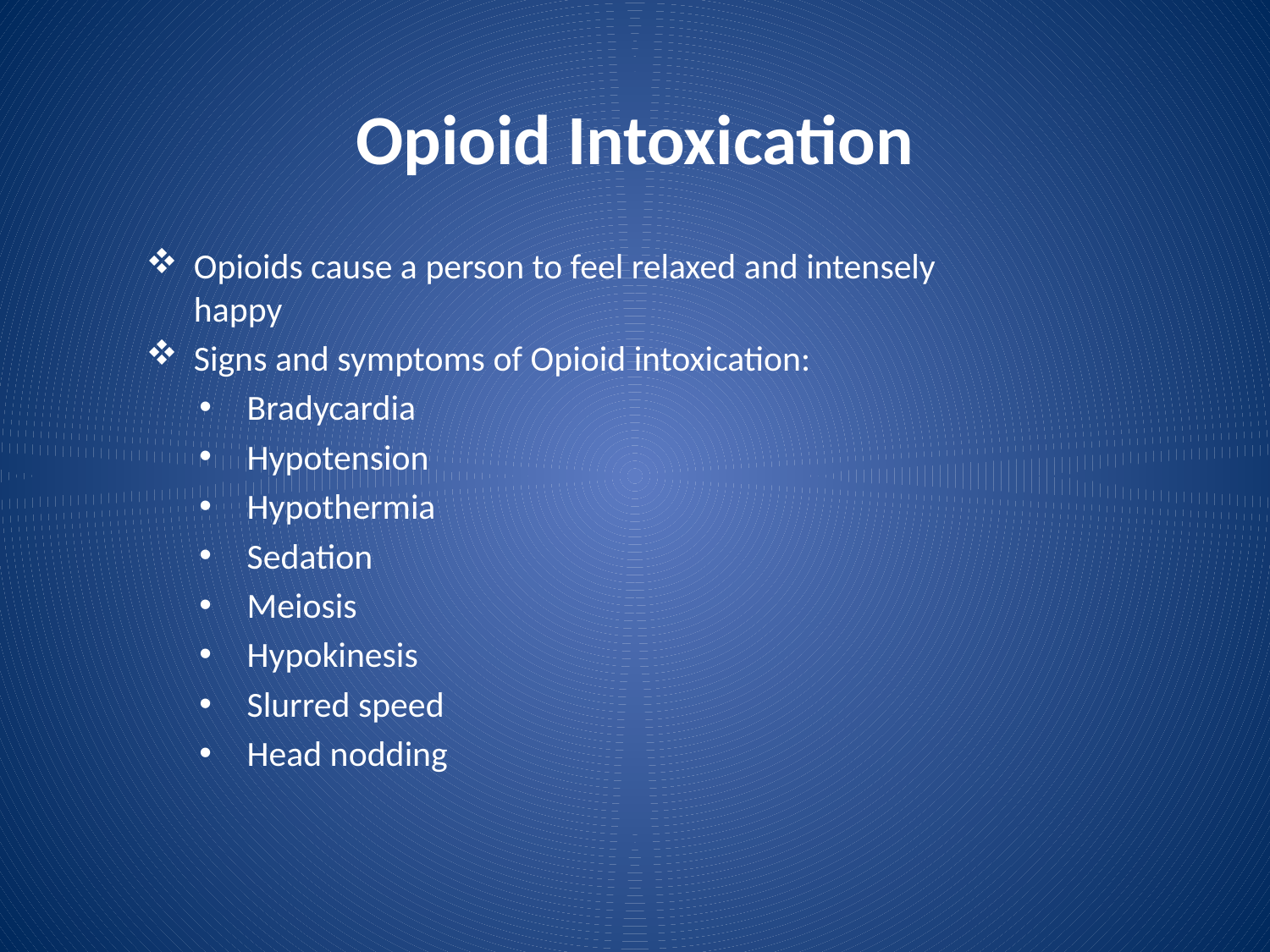

# Opioid Intoxication
Opioids cause a person to feel relaxed and intensely happy
Signs and symptoms of Opioid intoxication:
Bradycardia
Hypotension
Hypothermia
Sedation
Meiosis
Hypokinesis
Slurred speed
Head nodding